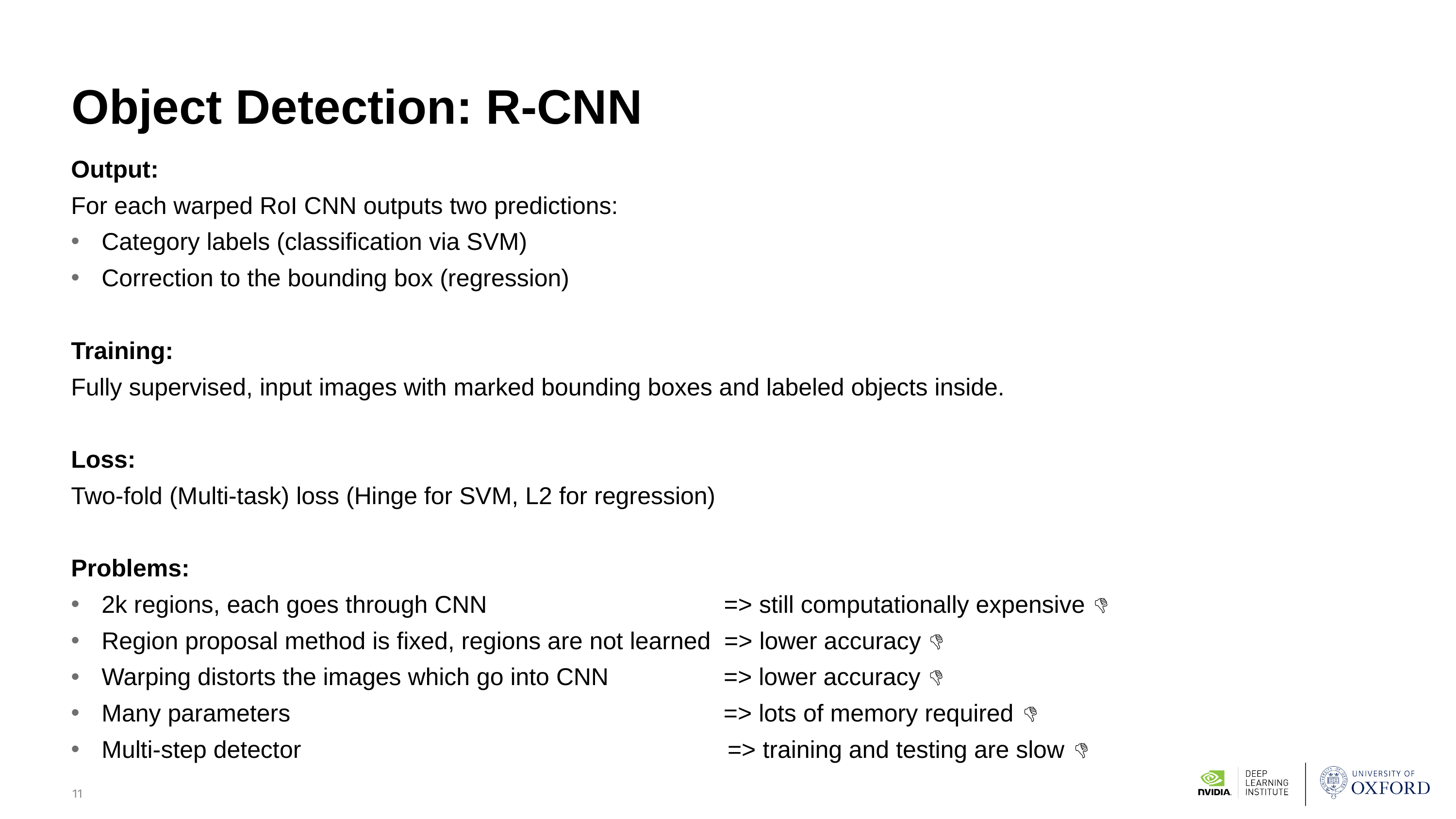

# Object Detection: R-CNN
Output:
For each warped RoI CNN outputs two predictions:
Category labels (classification via SVM)
Correction to the bounding box (regression)

Training:
Fully supervised, input images with marked bounding boxes and labeled objects inside.

Loss:
Two-fold (Multi-task) loss (Hinge for SVM, L2 for regression)

Problems:
2k regions, each goes through CNN                                   => still computationally expensive 👎
Region proposal method is fixed, regions are not learned  => lower accuracy 👎
Warping distorts the images which go into CNN                 => lower accuracy 👎
Many parameters                                                                => lots of memory required 👎
Multi-step detector                                                               => training and testing are slow 👎